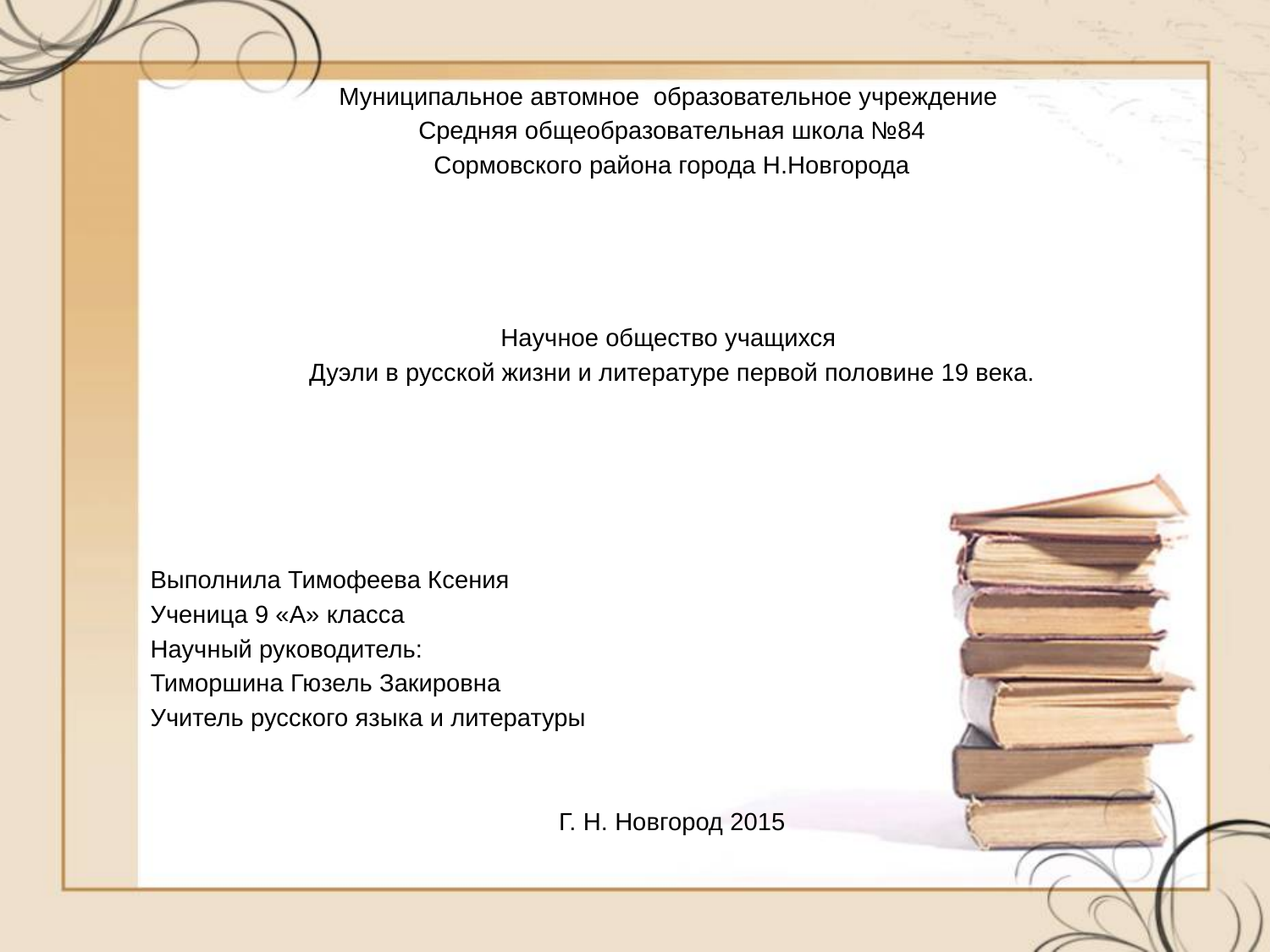

Муниципальное автомное  образовательное учреждение
Средняя общеобразовательная школа №84
Сормовского района города Н.Новгорода

Научное общество учащихся
Дуэли в русской жизни и литературе первой половине 19 века.

Выполнила Тимофеева Ксения
Ученица 9 «А» класса
Научный руководитель:
Тиморшина Гюзель Закировна
Учитель русского языка и литературы

Г. Н. Новгород 2015